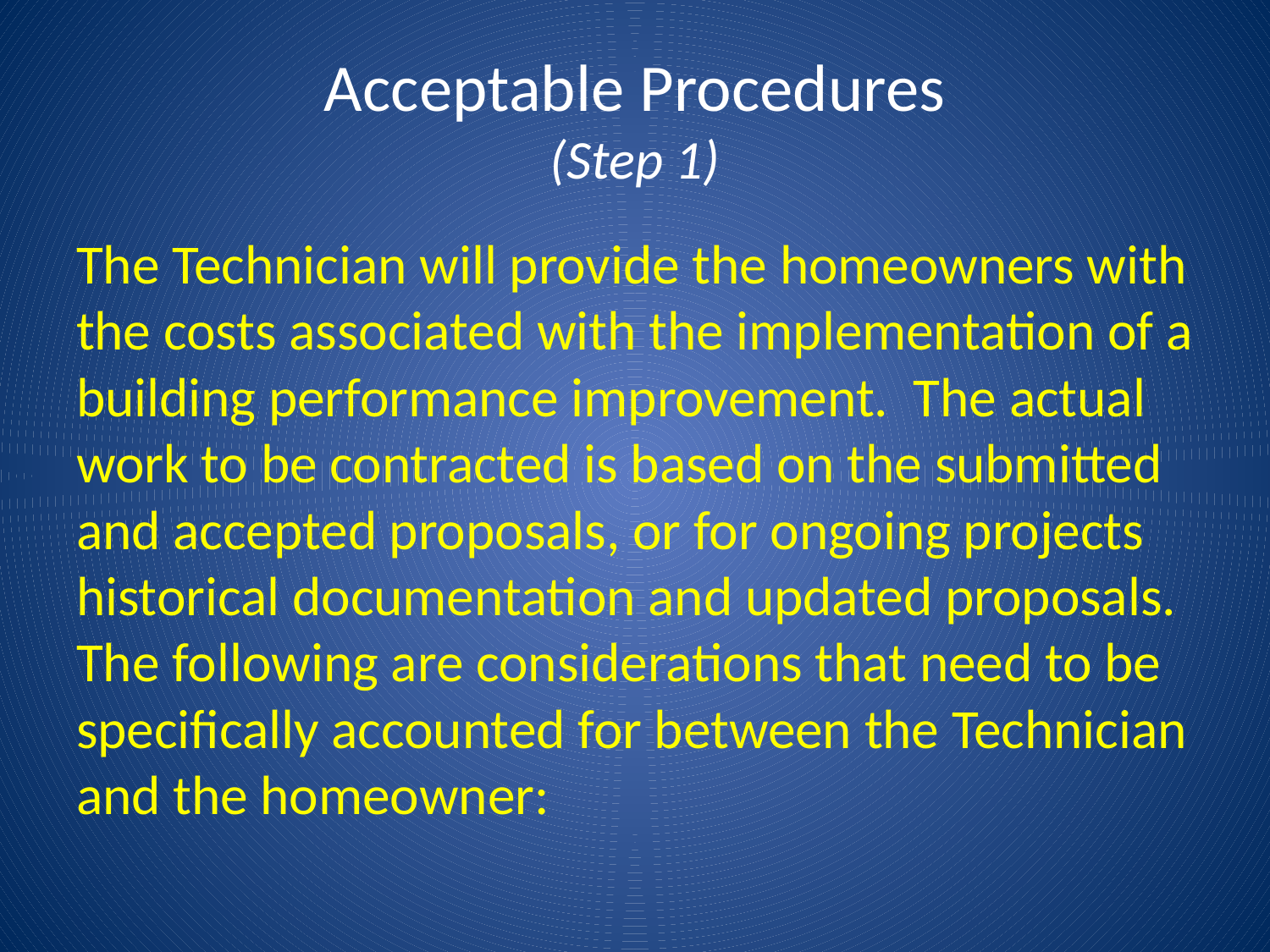

# Acceptable Procedures (Step 1)
The Technician will provide the homeowners with the costs associated with the implementation of a building performance improvement.  The actual work to be contracted is based on the submitted and accepted proposals, or for ongoing projects historical documentation and updated proposals.  The following are considerations that need to be specifically accounted for between the Technician and the homeowner: